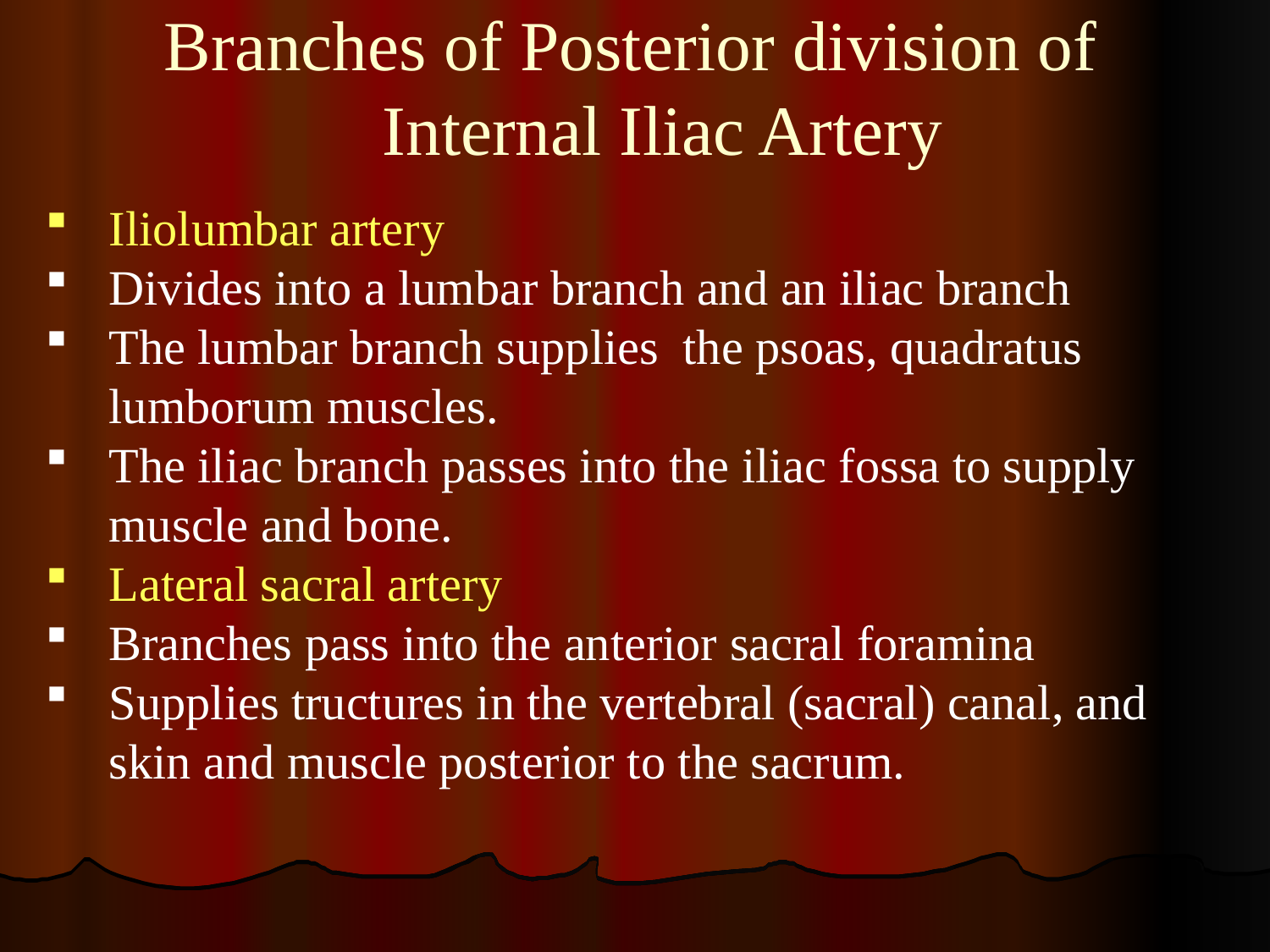

# Branches of Posterior division of Internal Iliac Artery
Iliolumbar artery
Divides into a lumbar branch and an iliac branch
The lumbar branch supplies  the psoas, quadratus lumborum muscles.
The iliac branch passes into the iliac fossa to supply muscle and bone.
Lateral sacral artery
Branches pass into the anterior sacral foramina
Supplies tructures in the vertebral (sacral) canal, and skin and muscle posterior to the sacrum.